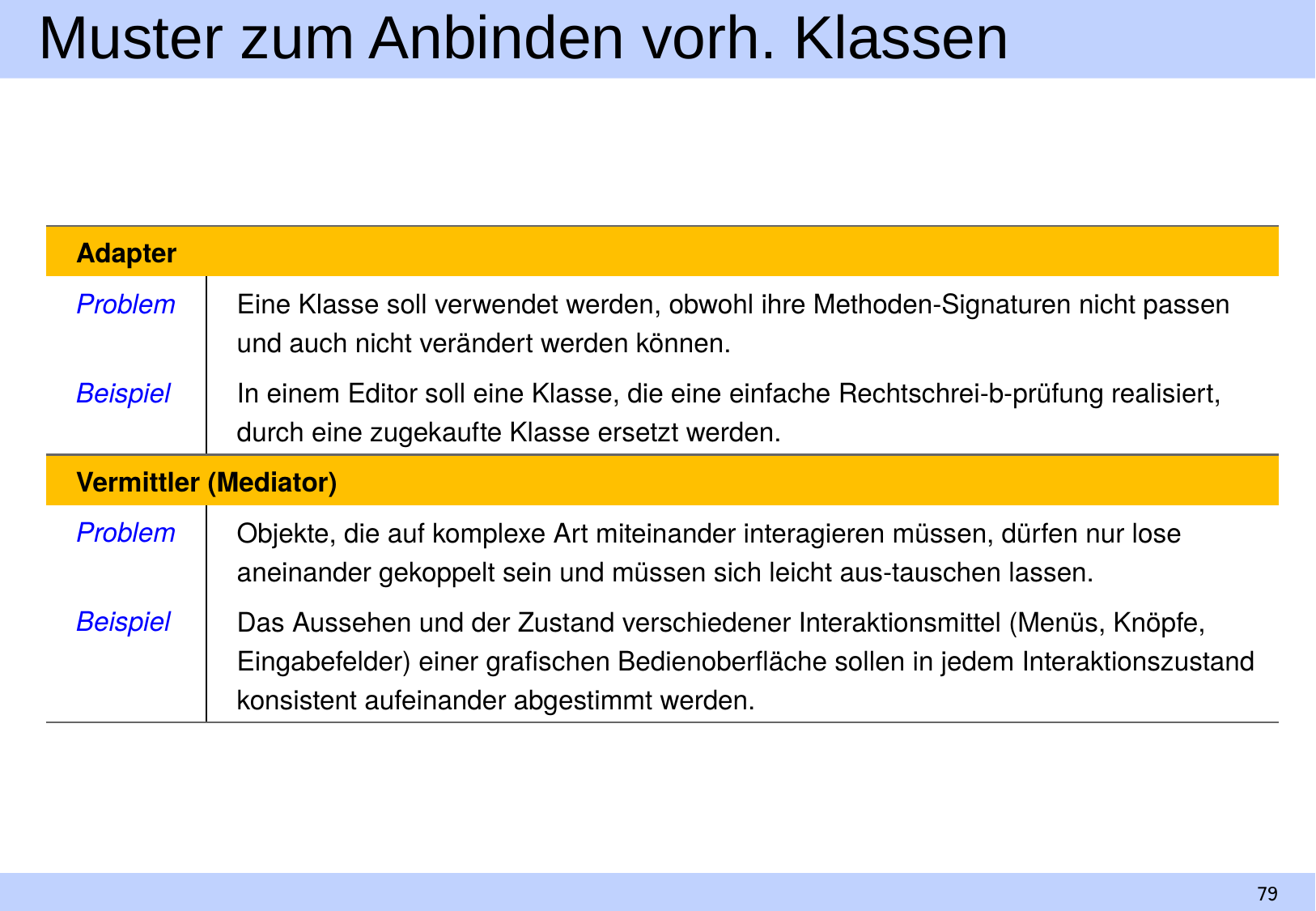

# Muster zum Anbinden vorh. Klassen
| Adapter |  |
| --- | --- |
| Problem | Eine Klasse soll verwendet werden, obwohl ihre Methoden-Signaturen nicht passen und auch nicht verändert werden können. |
| Beispiel | In einem Editor soll eine Klasse, die eine einfache Rechtschrei-b-prüfung realisiert, durch eine zugekaufte Klasse ersetzt werden. |
| Vermittler (Mediator) |  |
| Problem | Objekte, die auf komplexe Art miteinander interagieren müssen, dürfen nur lose aneinander gekoppelt sein und müssen sich leicht aus-tauschen lassen. |
| Beispiel | Das Aussehen und der Zustand verschiedener Interaktionsmittel (Menüs, Knöpfe, Eingabefelder) einer grafischen Bedienoberfläche sollen in jedem Interaktionszustand konsistent aufeinander abgestimmt werden. |
79